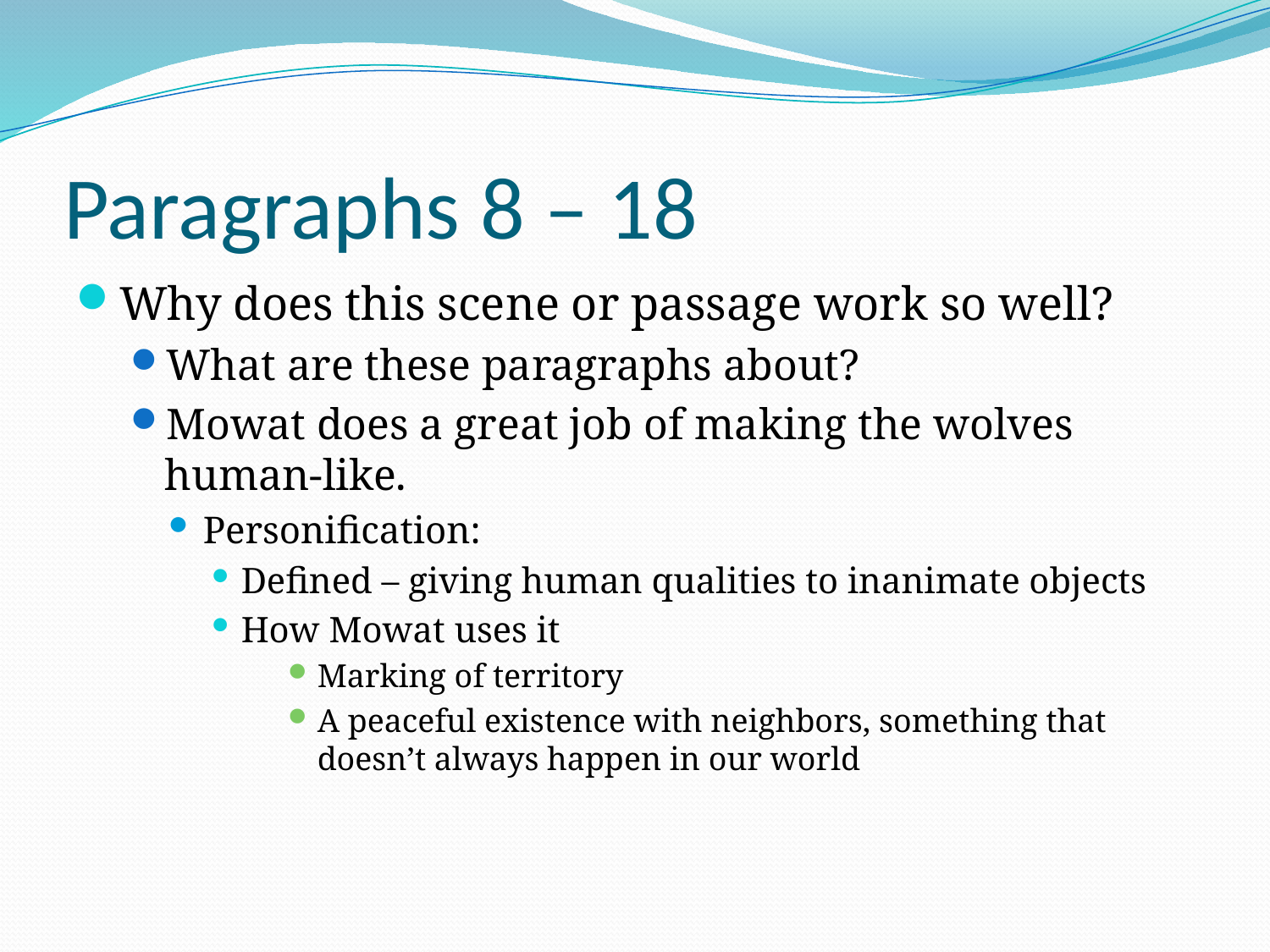

# Paragraphs 8 – 18
Why does this scene or passage work so well?
What are these paragraphs about?
Mowat does a great job of making the wolves human-like.
Personification:
Defined – giving human qualities to inanimate objects
How Mowat uses it
Marking of territory
A peaceful existence with neighbors, something that doesn’t always happen in our world